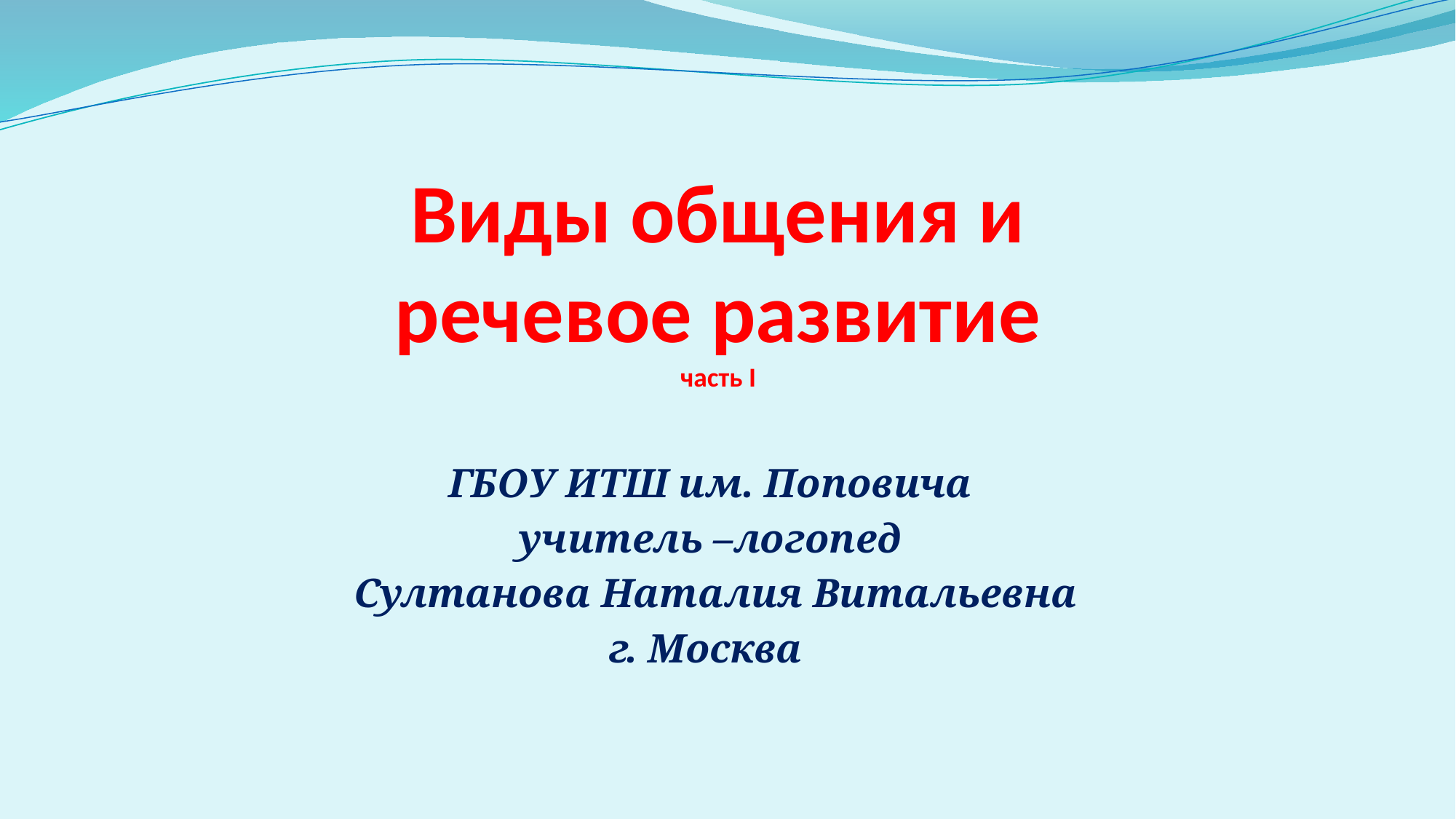

# Виды общения и речевое развитие часть I
 ГБОУ ИТШ им. Поповича
учитель –логопед
 Султанова Наталия Витальевна
г. Москва